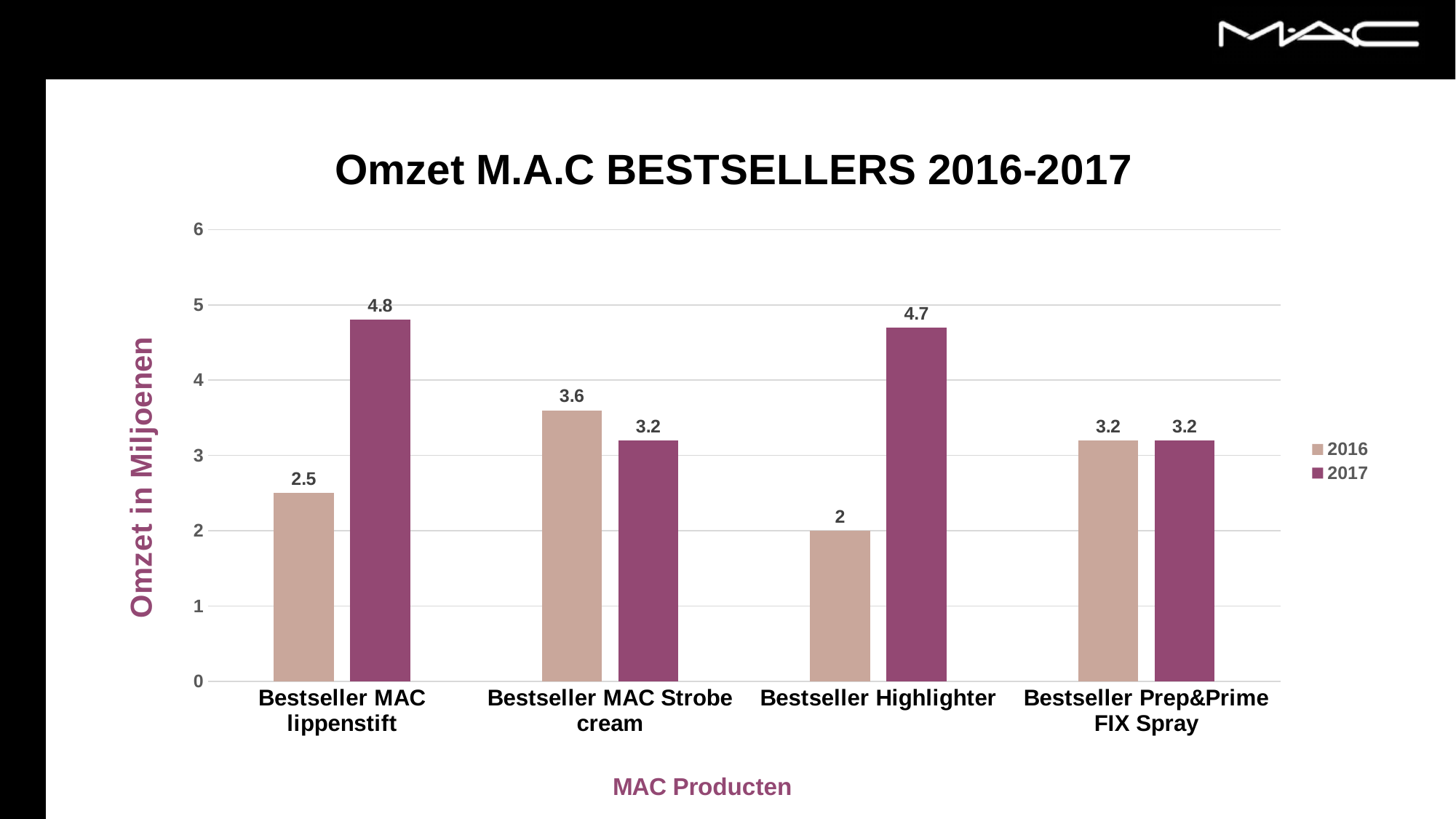

### Chart: Omzet M.A.C BESTSELLERS 2016-2017

| Category | 2016 | 2017 |
|---|---|---|
| Bestseller MAC lippenstift | 2.5 | 4.8 |
| Bestseller MAC Strobe cream | 3.6 | 3.2 |
| Bestseller Highlighter | 2.0 | 4.7 |
| Bestseller Prep&Prime FIX Spray | 3.2 | 3.2 |